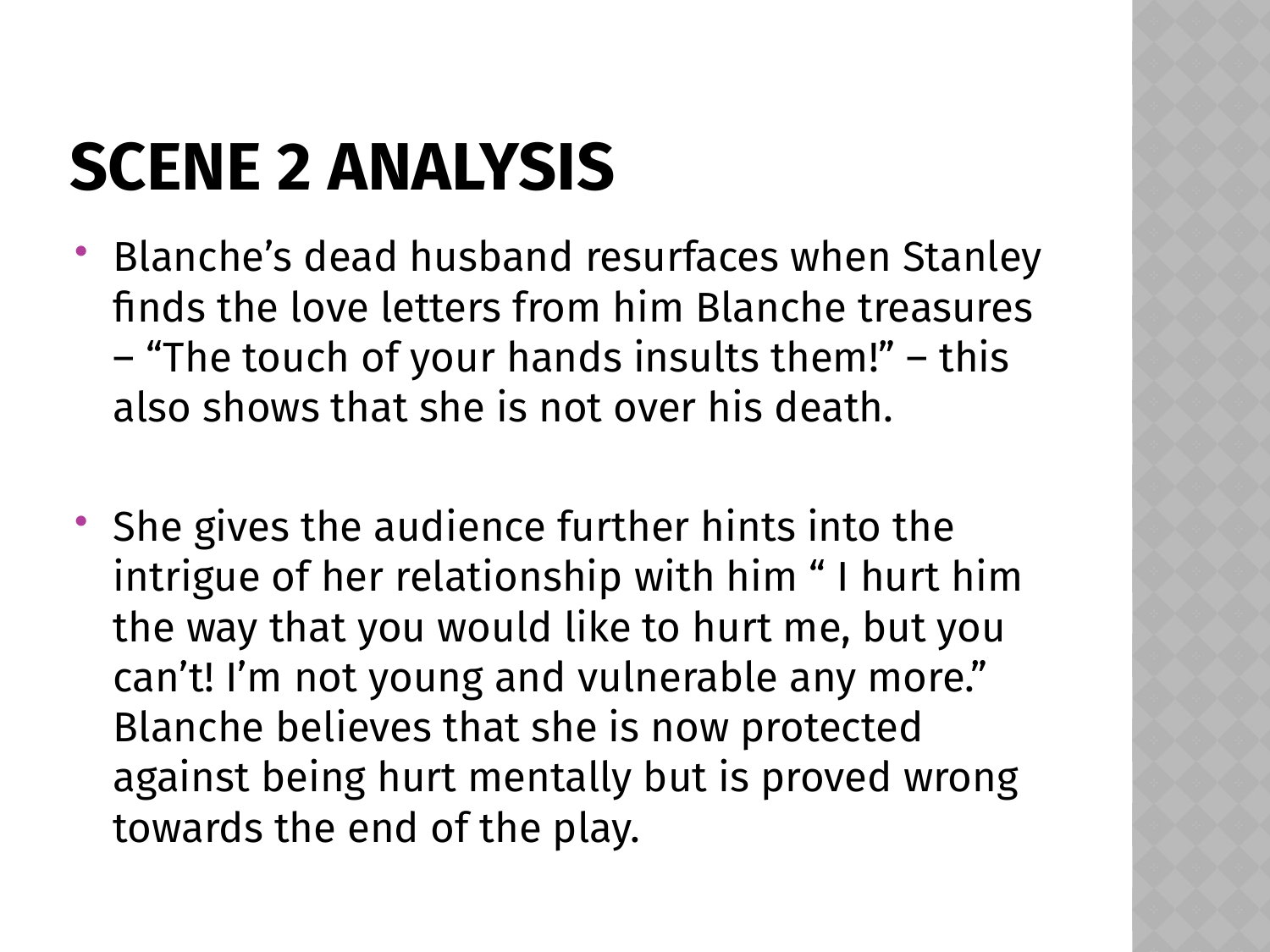

# Scene 2 analysis
Blanche’s dead husband resurfaces when Stanley finds the love letters from him Blanche treasures – “The touch of your hands insults them!” – this also shows that she is not over his death.

She gives the audience further hints into the intrigue of her relationship with him “ I hurt him the way that you would like to hurt me, but you can’t! I’m not young and vulnerable any more.” Blanche believes that she is now protected against being hurt mentally but is proved wrong towards the end of the play.